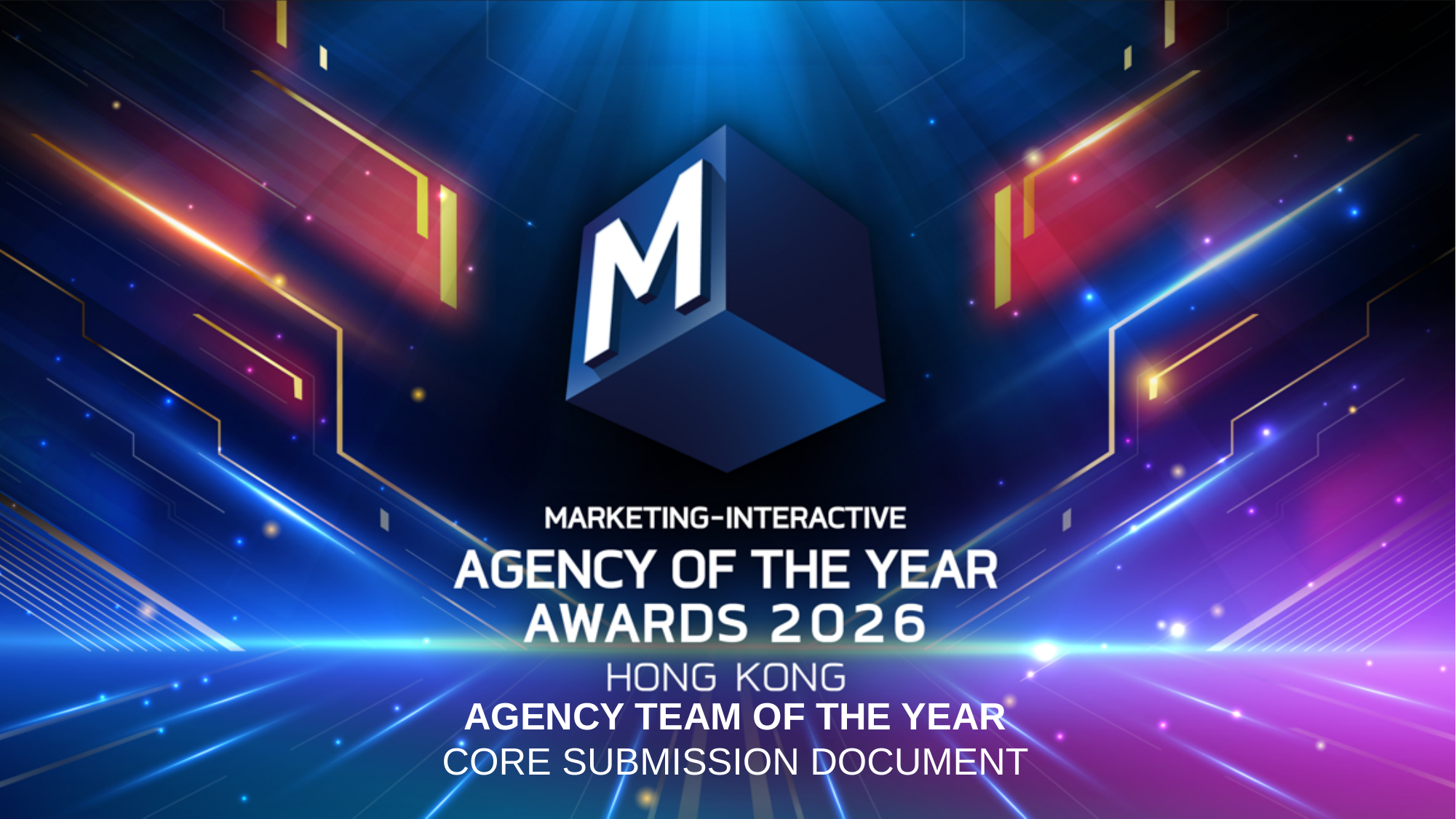

AGENCY TEAM OF THE YEAR
CORE SUBMISSION DOCUMENT